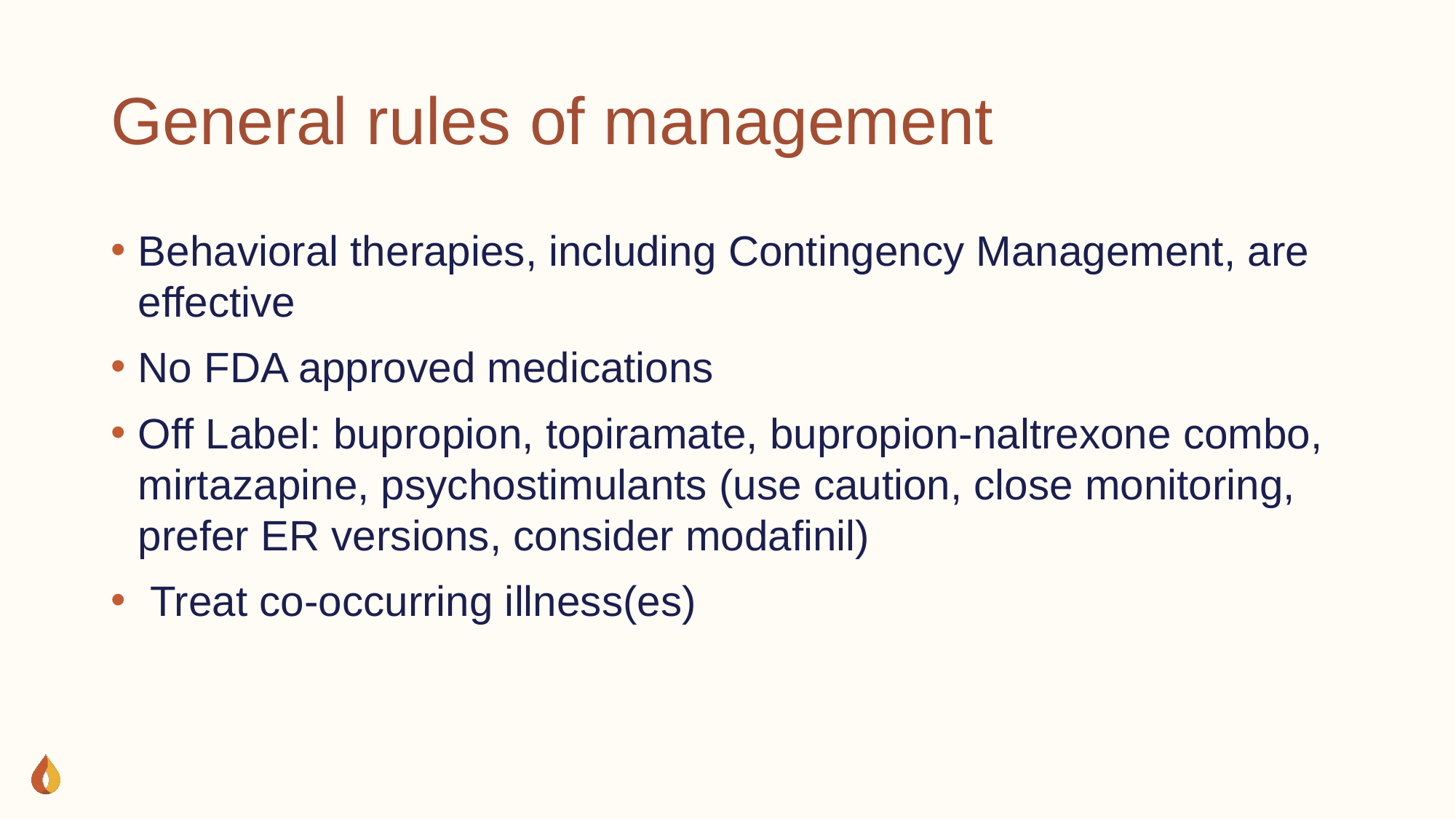

# General rules of management
Behavioral therapies, including Contingency Management, are  effective
No FDA approved medications
Off Label: bupropion, topiramate, bupropion-naltrexone combo, mirtazapine, psychostimulants (use caution, close monitoring, prefer ER versions, consider modafinil)
 Treat co-occurring illness(es)